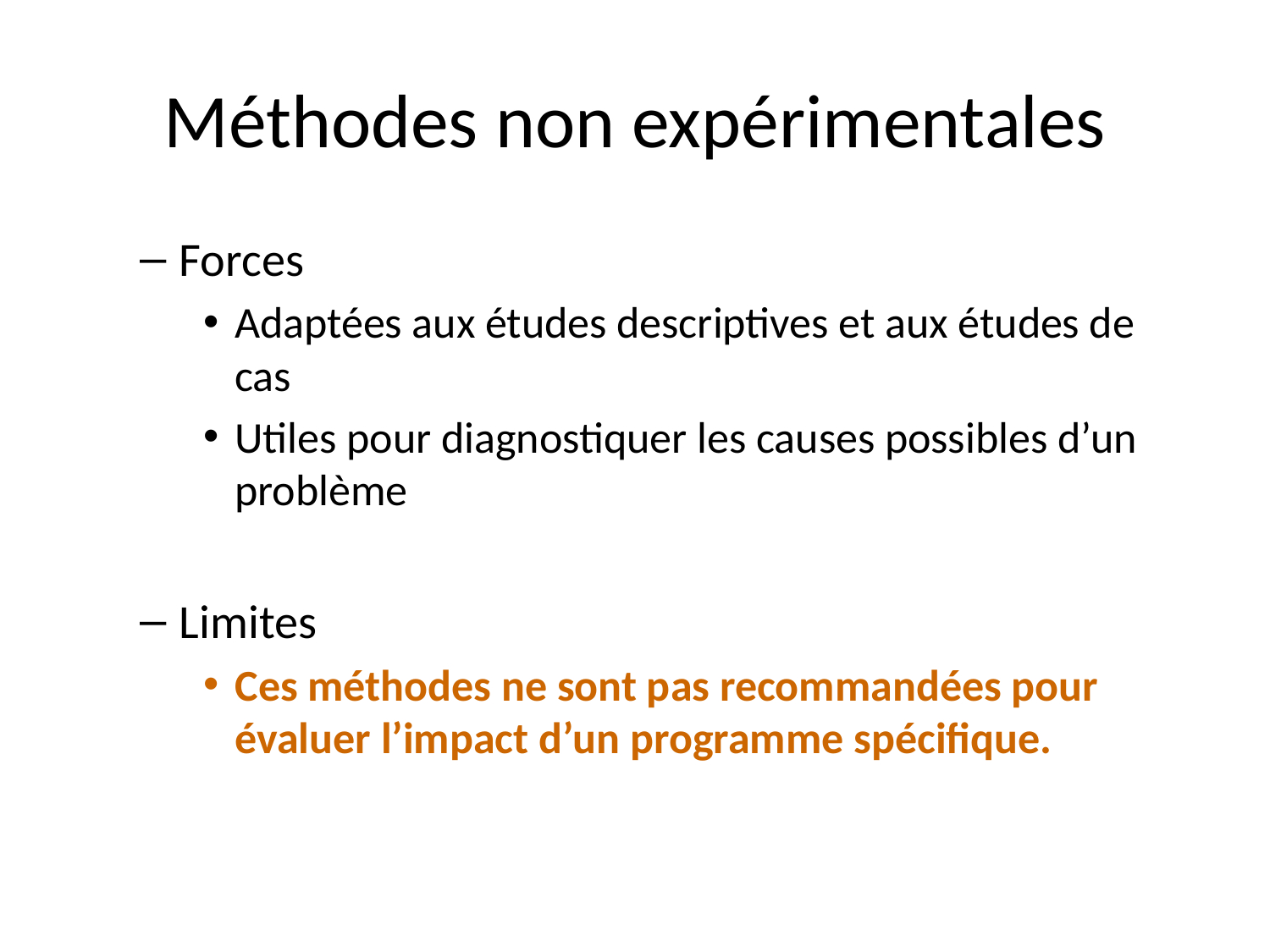

# Méthodes non expérimentales
Forces
Adaptées aux études descriptives et aux études de cas
Utiles pour diagnostiquer les causes possibles d’un problème

Limites
Ces méthodes ne sont pas recommandées pour évaluer l’impact d’un programme spécifique.